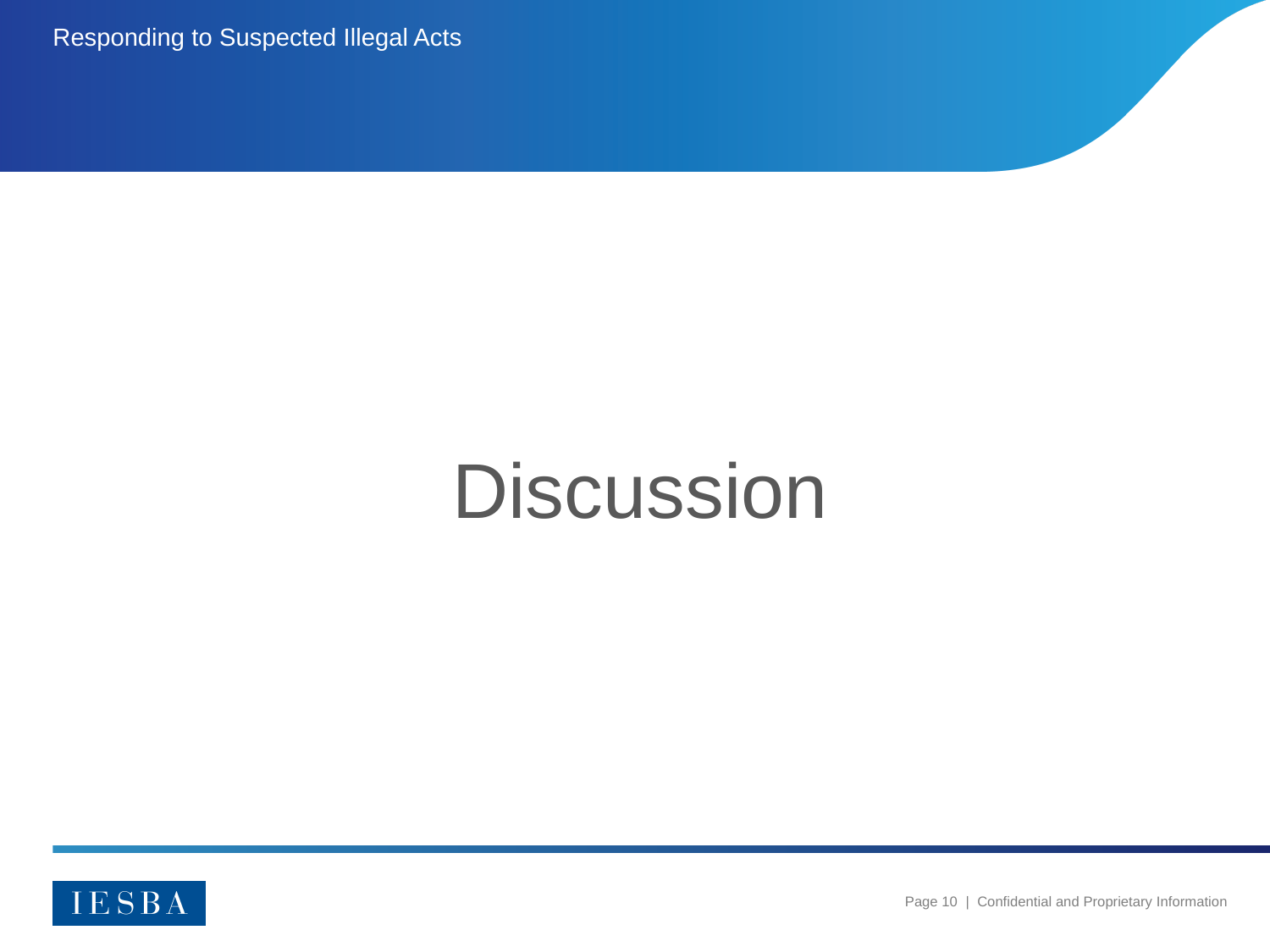

Responding to Suspected Illegal Acts

#

Discussion